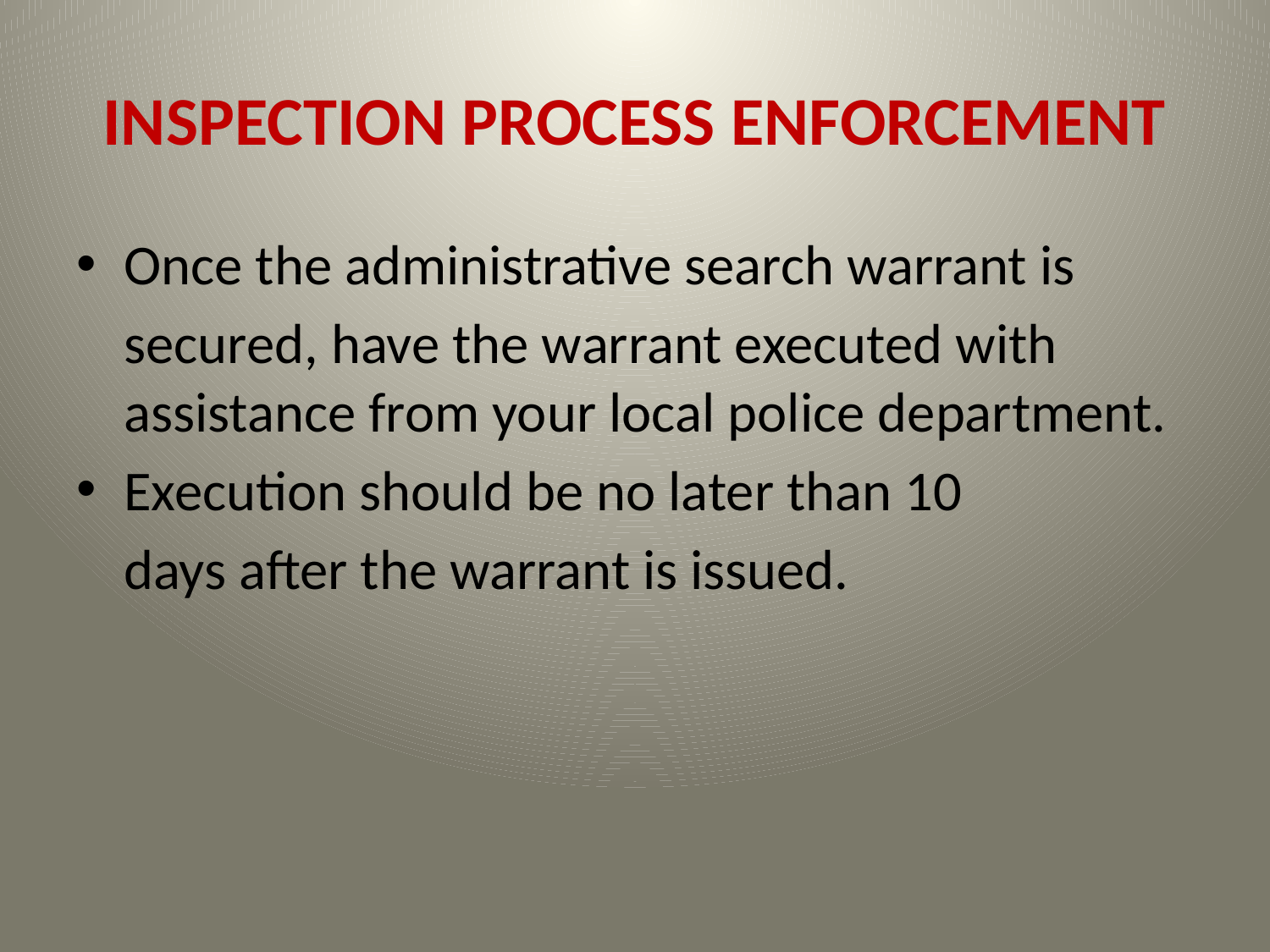

# INSPECTION PROCESS ENFORCEMENT
Once the administrative search warrant is
	secured, have the warrant executed with assistance from your local police department.
Execution should be no later than 10
	days after the warrant is issued.